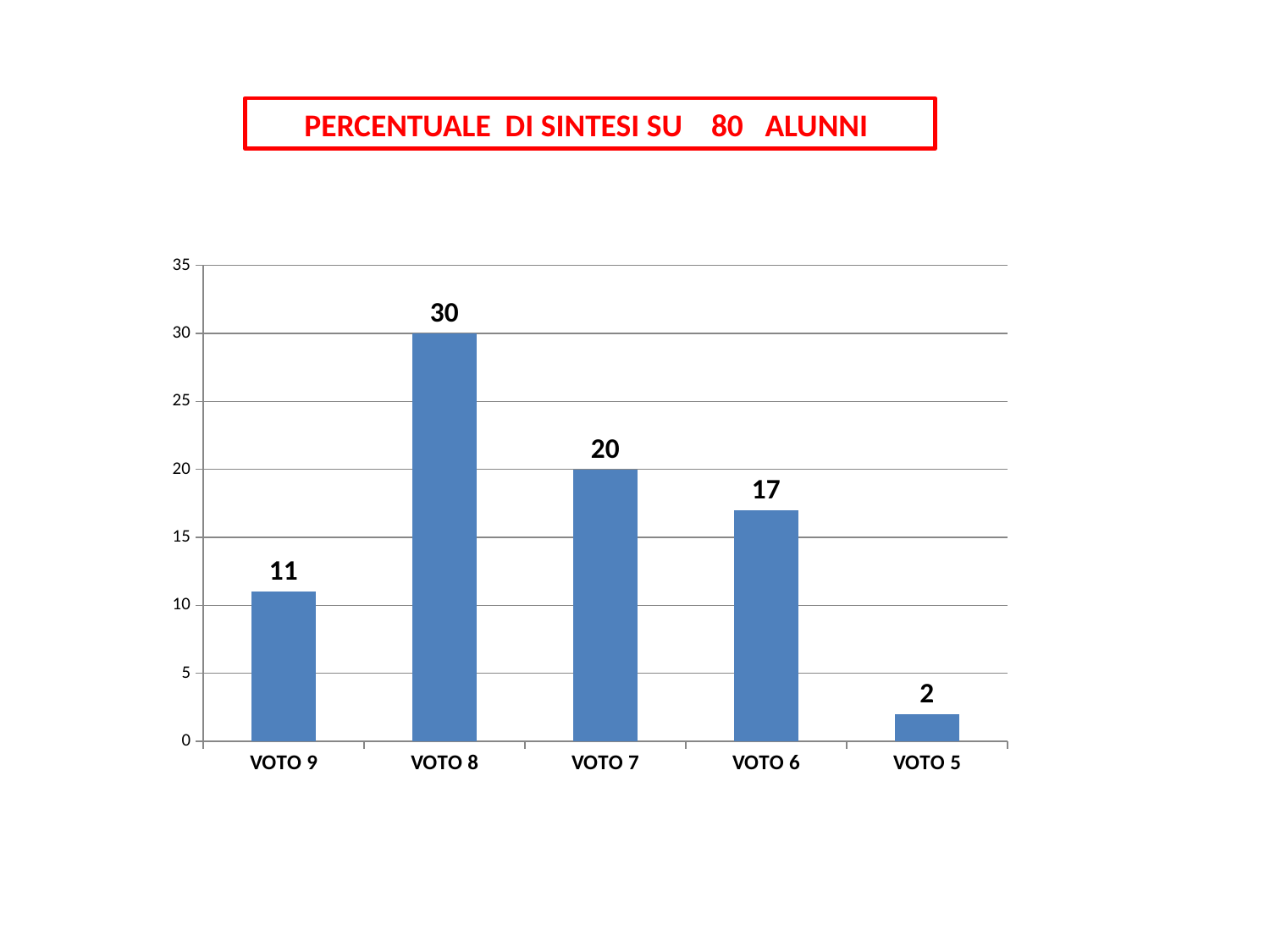

PERCENTUALE  DI SINTESI SU    80   ALUNNI

### Chart

| Category |  |
|---|---|
| VOTO 9 | 11.0 |
| VOTO 8 | 30.0 |
| VOTO 7 | 20.0 |
| VOTO 6 | 17.0 |
| VOTO 5 | 2.0 |